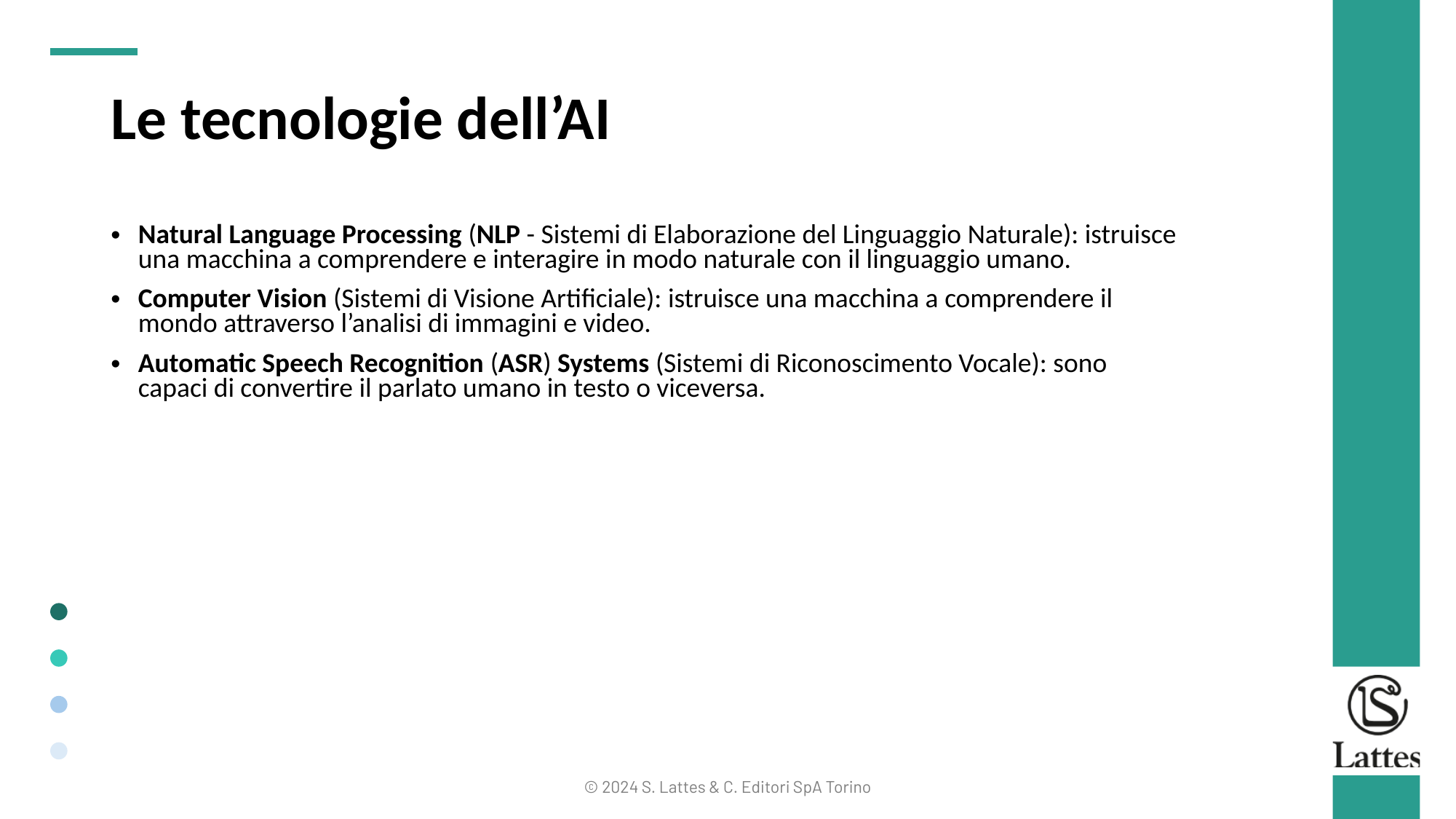

Le tecnologie dell’AI
Natural Language Processing (NLP - Sistemi di Elaborazione del Linguaggio Naturale): istruisce una macchina a comprendere e interagire in modo naturale con il linguaggio umano.
Computer Vision (Sistemi di Visione Artificiale): istruisce una macchina a comprendere il mondo attraverso l’analisi di immagini e video.
Automatic Speech Recognition (ASR) Systems (Sistemi di Riconoscimento Vocale): sono capaci di convertire il parlato umano in testo o viceversa.